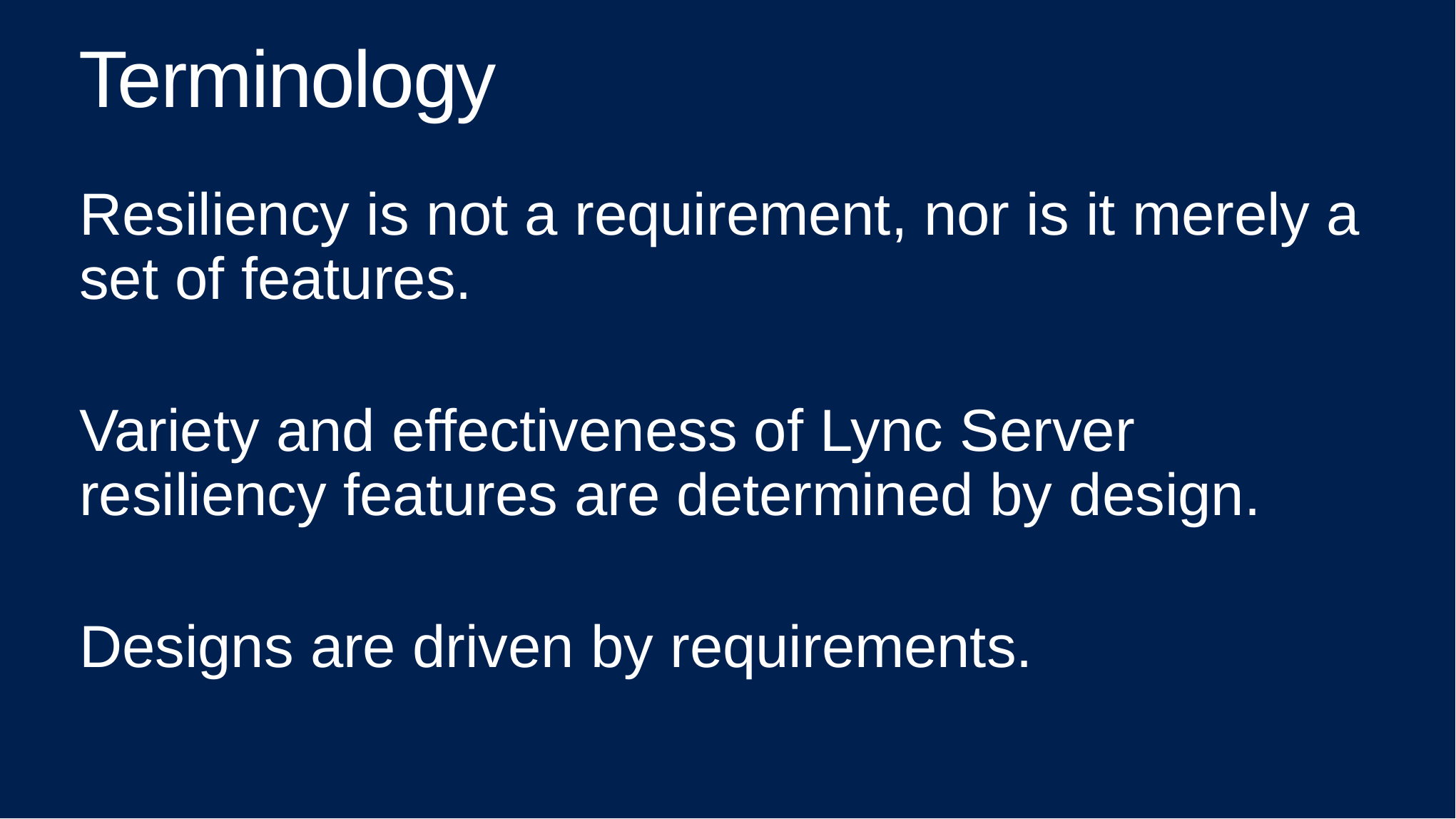

# Terminology
Resiliency is not a requirement, nor is it merely a set of features.

Variety and effectiveness of Lync Server resiliency features are determined by design.

Designs are driven by requirements.